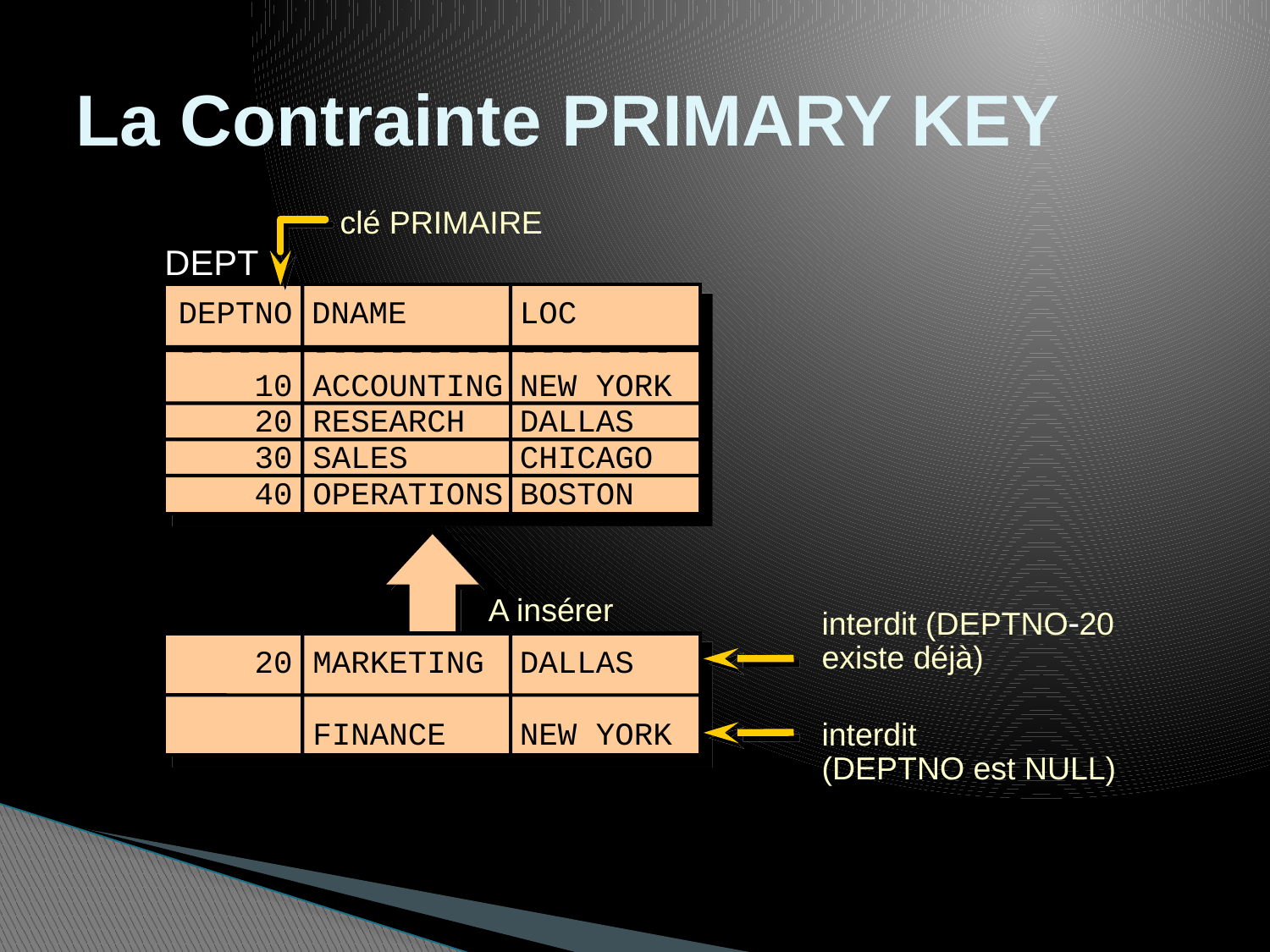

# La Contrainte PRIMARY KEY
clé PRIMAIRE

DEPT

DEPTNO DNAME     	LOC
------ ----------	--------
    10	ACCOUNTING	NEW YORK
    20	RESEARCH	DALLAS
    30	SALES		CHICAGO
    40	OPERATIONS	BOSTON

    20	MARKETING	DALLAS

	FINANCE	NEW YORK

A insérer
interdit (DEPTNO−20 existe déjà)

interdit
(DEPTNO est NULL)